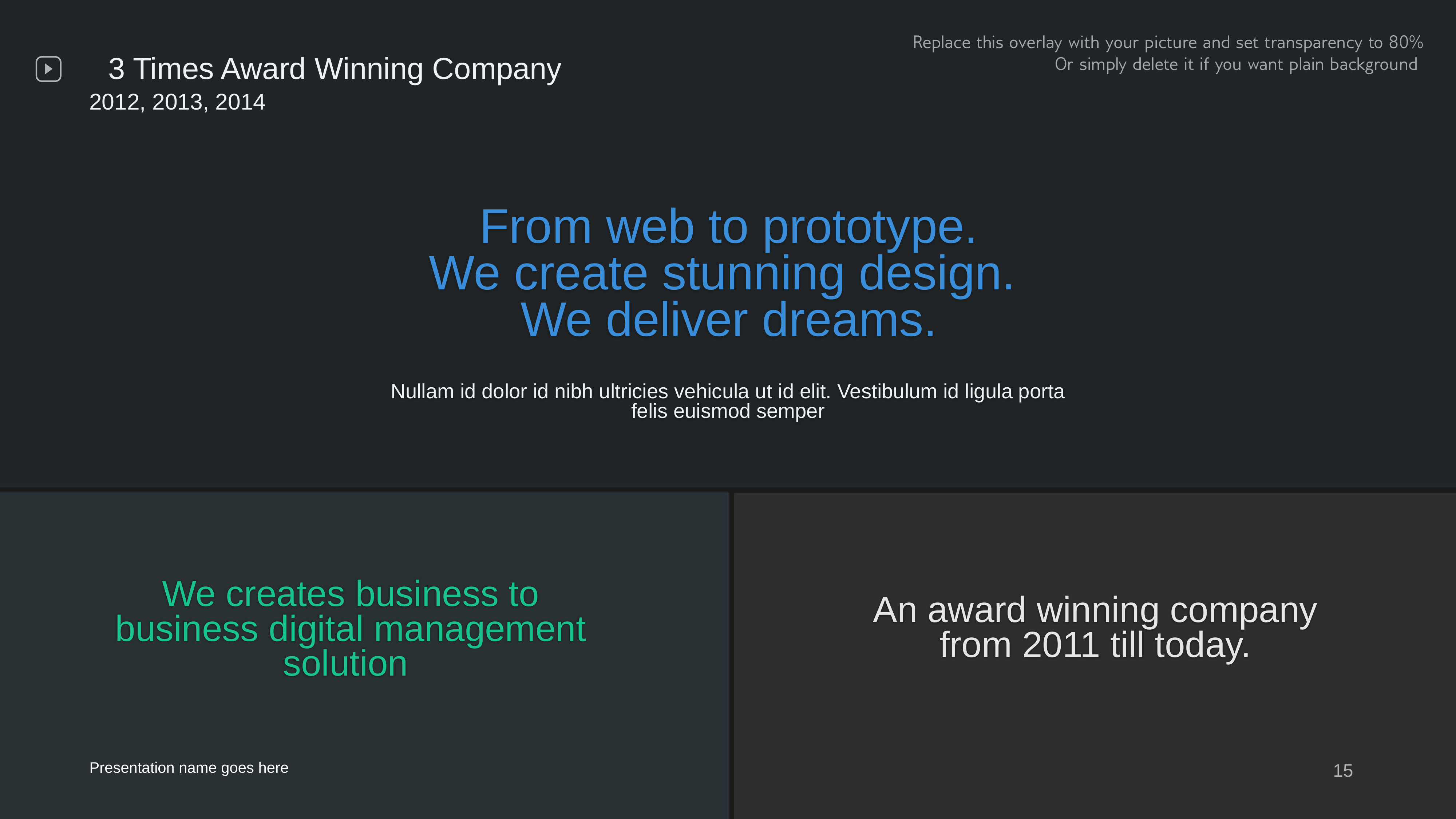

Replace this overlay with your picture and set transparency to 80%
Or simply delete it if you want plain background
3 Times Award Winning Company

2012, 2013, 2014
From web to prototype.
We create stunning design.
We deliver dreams.
Nullam id dolor id nibh ultricies vehicula ut id elit. Vestibulum id ligula porta felis euismod semper

An award winning company from 2011 till today.
We creates business to business digital management solution
Presentation name goes here
15